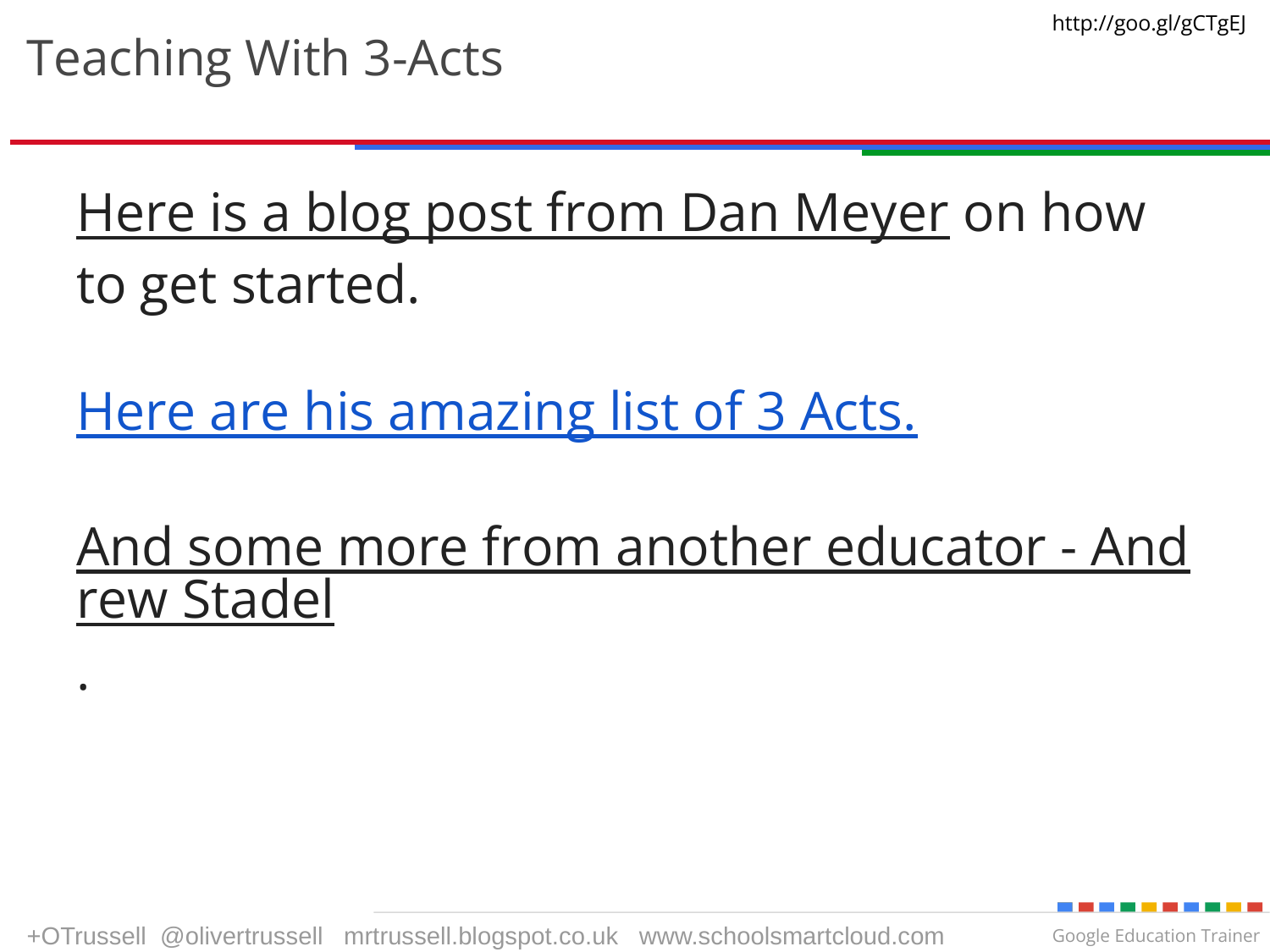

# Teaching With 3-Acts
Here is a blog post from Dan Meyer on how to get started.

Here are his amazing list of 3 Acts.

And some more from another educator - Andrew Stadel.